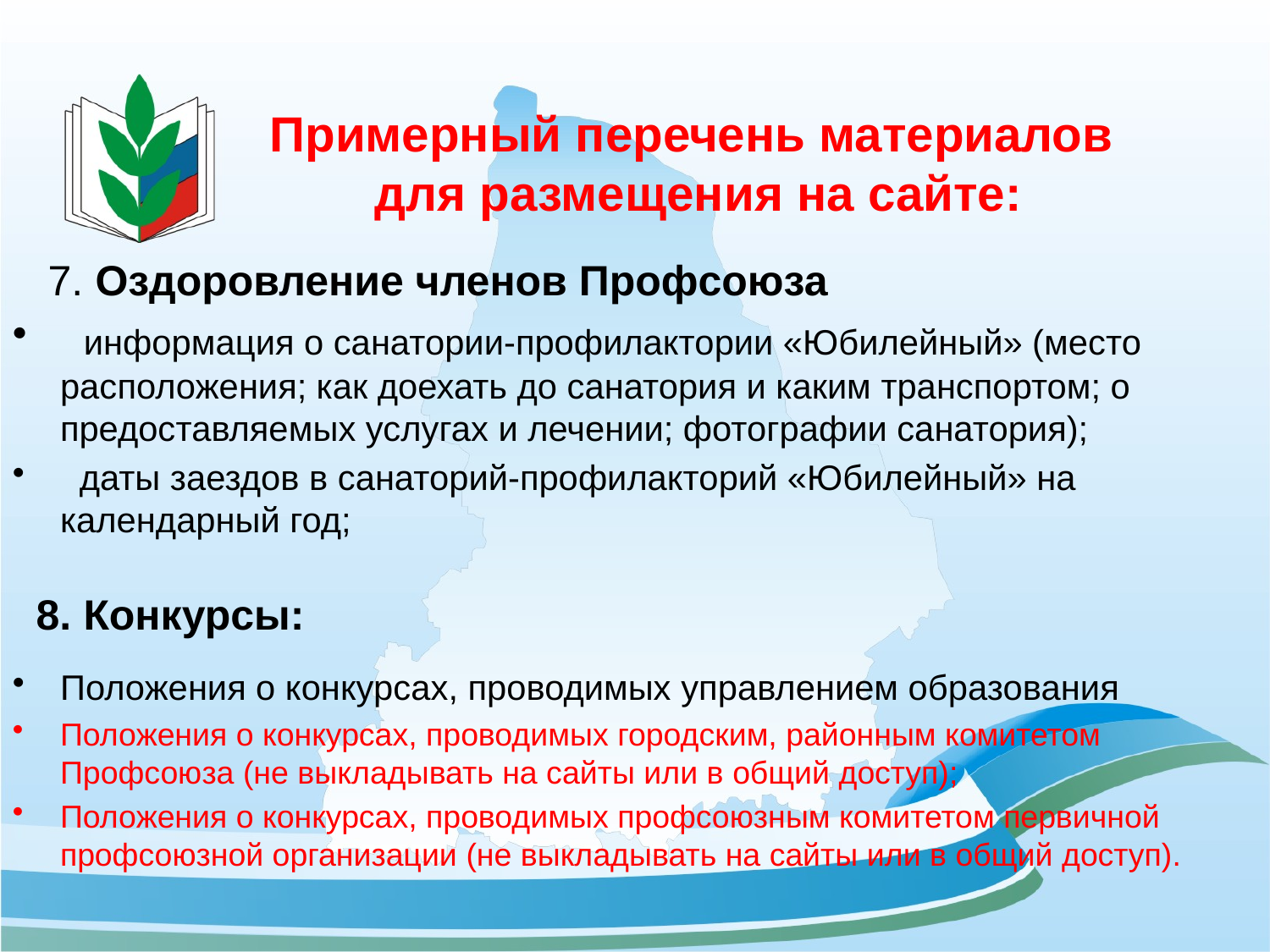

# Примерный перечень материалов для размещения на сайте:

   7. Оздоровление членов Профсоюза
  информация о санатории-профилактории «Юбилейный» (место расположения; как доехать до санатория и каким транспортом; о предоставляемых услугах и лечении; фотографии санатория);
  даты заездов в санаторий-профилакторий «Юбилейный» на календарный год;

  8. Конкурсы:

Положения о конкурсах, проводимых управлением образования
Положения о конкурсах, проводимых городским, районным комитетом Профсоюза (не выкладывать на сайты или в общий доступ);
Положения о конкурсах, проводимых профсоюзным комитетом первичной профсоюзной организации (не выкладывать на сайты или в общий доступ).